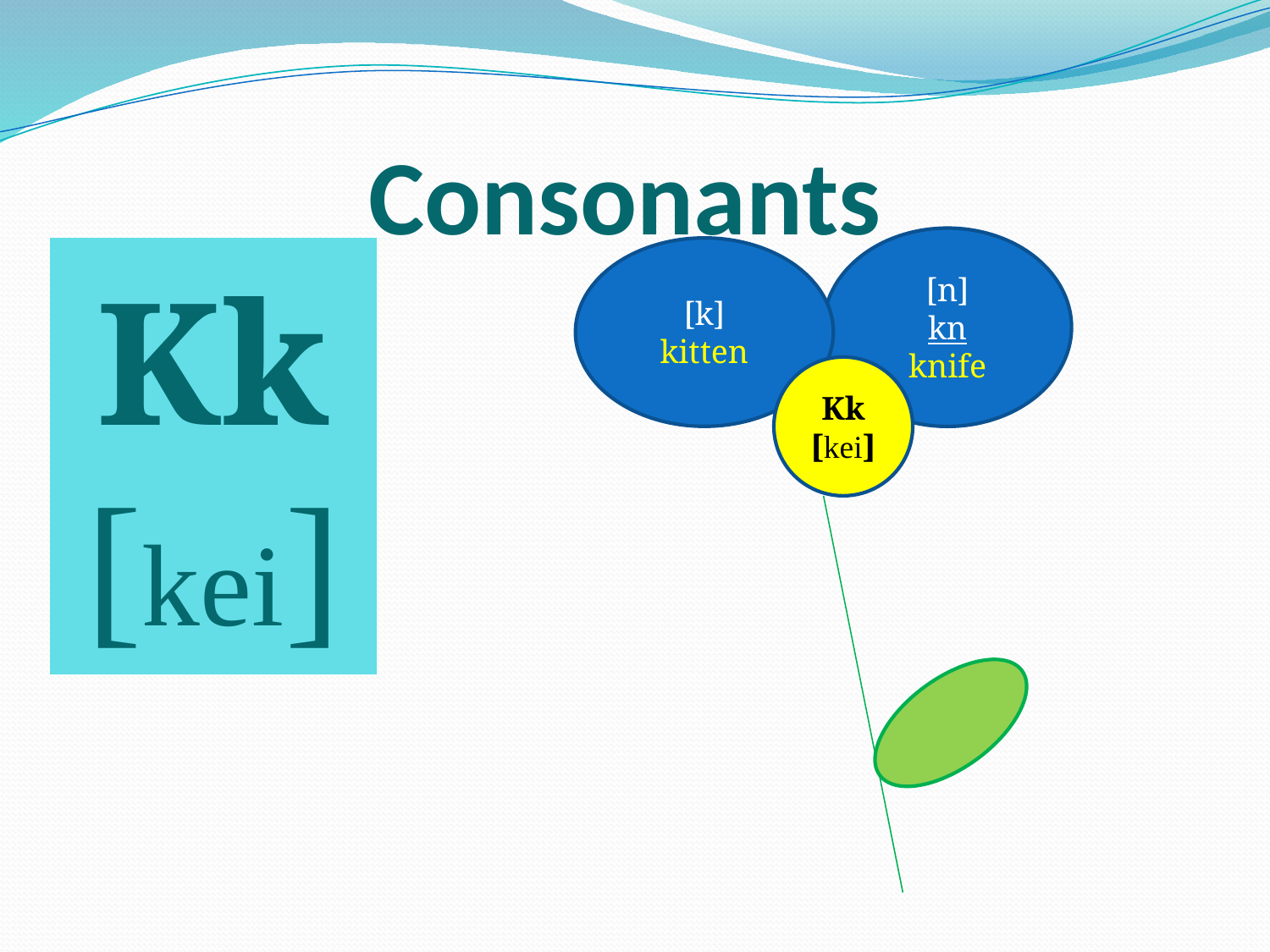

# Consonants
[n]
kn
knife
| Kk [kei] |
| --- |
[k]
kitten
Kk
[kei]